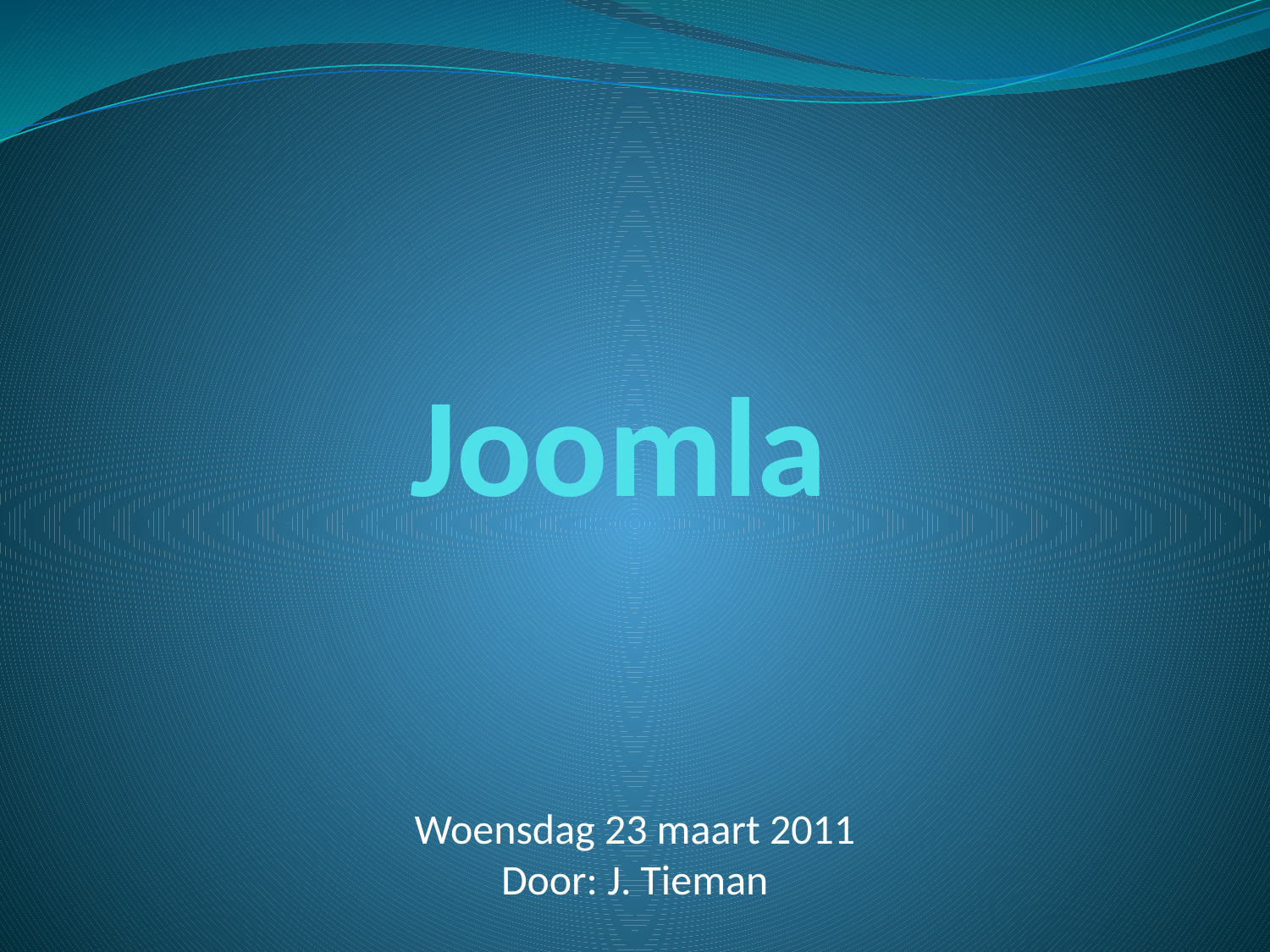

# Joomla
Woensdag 23 maart 2011
Door: J. Tieman